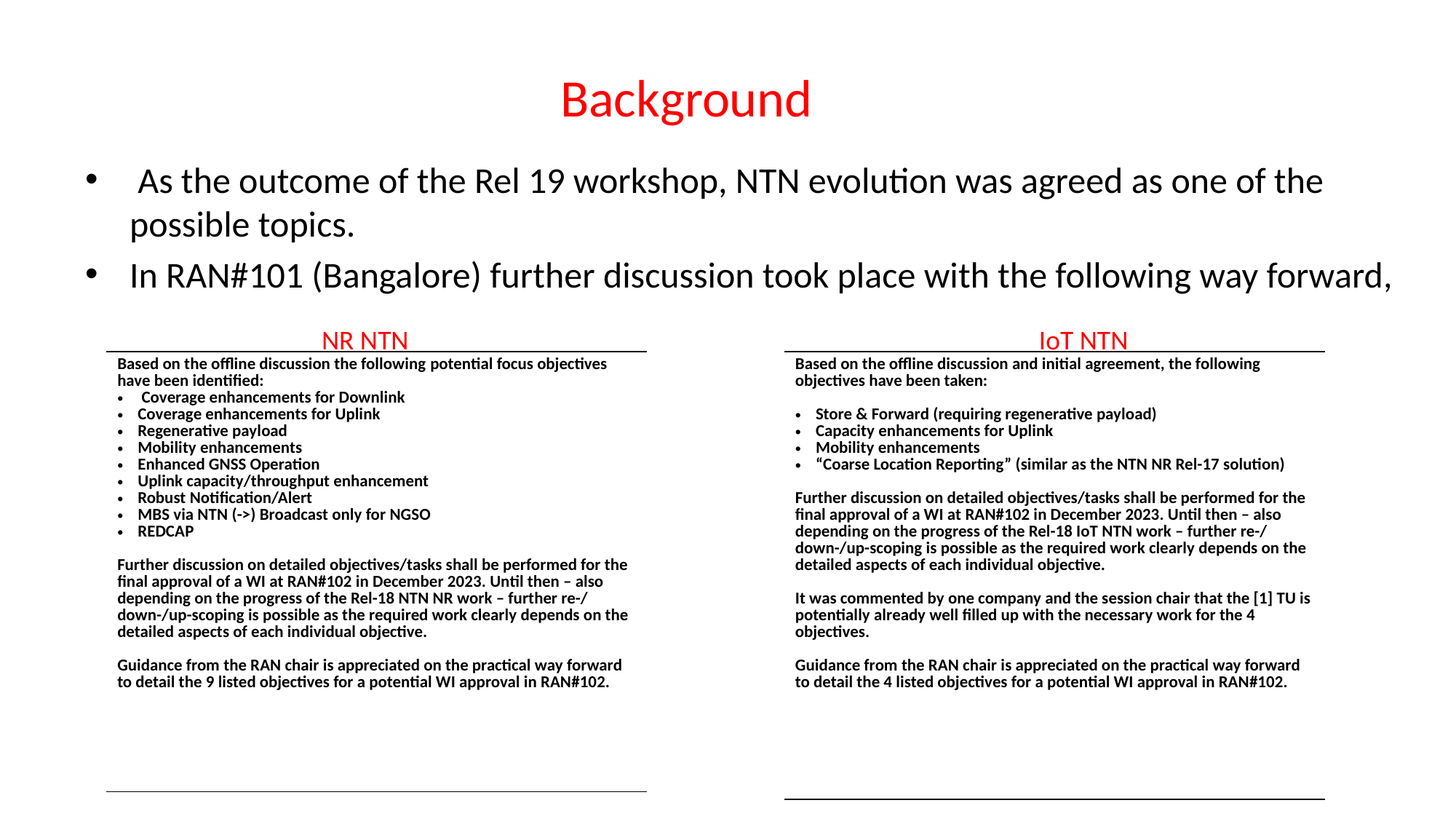

# Background
 As the outcome of the Rel 19 workshop, NTN evolution was agreed as one of the possible topics.
In RAN#101 (Bangalore) further discussion took place with the following way forward,
NR NTN
IoT NTN
| Based on the offline discussion the following potential focus objectives have been identified:  Coverage enhancements for Downlink Coverage enhancements for Uplink Regenerative payload Mobility enhancements Enhanced GNSS Operation Uplink capacity/throughput enhancement Robust Notification/Alert MBS via NTN (->) Broadcast only for NGSO REDCAP   Further discussion on detailed objectives/tasks shall be performed for the final approval of a WI at RAN#102 in December 2023. Until then – also depending on the progress of the Rel-18 NTN NR work – further re-/ down-/up-scoping is possible as the required work clearly depends on the detailed aspects of each individual objective.   Guidance from the RAN chair is appreciated on the practical way forward to detail the 9 listed objectives for a potential WI approval in RAN#102. |
| --- |
| Based on the offline discussion and initial agreement, the following objectives have been taken: Store & Forward (requiring regenerative payload) Capacity enhancements for Uplink Mobility enhancements “Coarse Location Reporting” (similar as the NTN NR Rel-17 solution) Further discussion on detailed objectives/tasks shall be performed for the final approval of a WI at RAN#102 in December 2023. Until then – also depending on the progress of the Rel-18 IoT NTN work – further re-/ down-/up-scoping is possible as the required work clearly depends on the detailed aspects of each individual objective. It was commented by one company and the session chair that the [1] TU is potentially already well filled up with the necessary work for the 4 objectives. Guidance from the RAN chair is appreciated on the practical way forward to detail the 4 listed objectives for a potential WI approval in RAN#102. |
| --- |